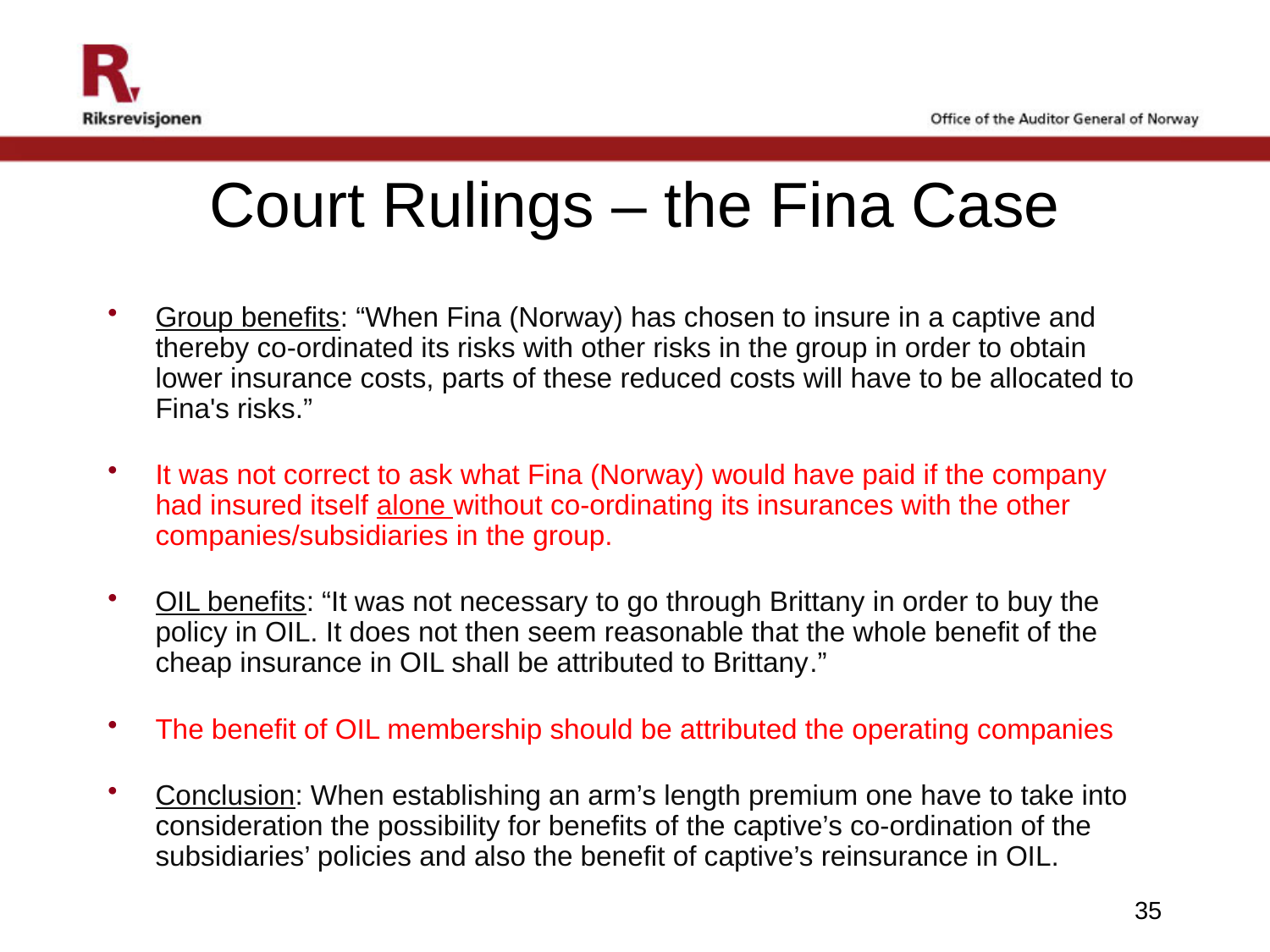

# Court Rulings – the Fina Case
Group benefits: “When Fina (Norway) has chosen to insure in a captive and thereby co-ordinated its risks with other risks in the group in order to obtain lower insurance costs, parts of these reduced costs will have to be allocated to Fina's risks.”

It was not correct to ask what Fina (Norway) would have paid if the company had insured itself alone without co-ordinating its insurances with the other companies/subsidiaries in the group.

OIL benefits: “It was not necessary to go through Brittany in order to buy the policy in OIL. It does not then seem reasonable that the whole benefit of the cheap insurance in OIL shall be attributed to Brittany.”

The benefit of OIL membership should be attributed the operating companies

Conclusion: When establishing an arm’s length premium one have to take into consideration the possibility for benefits of the captive’s co-ordination of the subsidiaries’ policies and also the benefit of captive’s reinsurance in OIL.

35